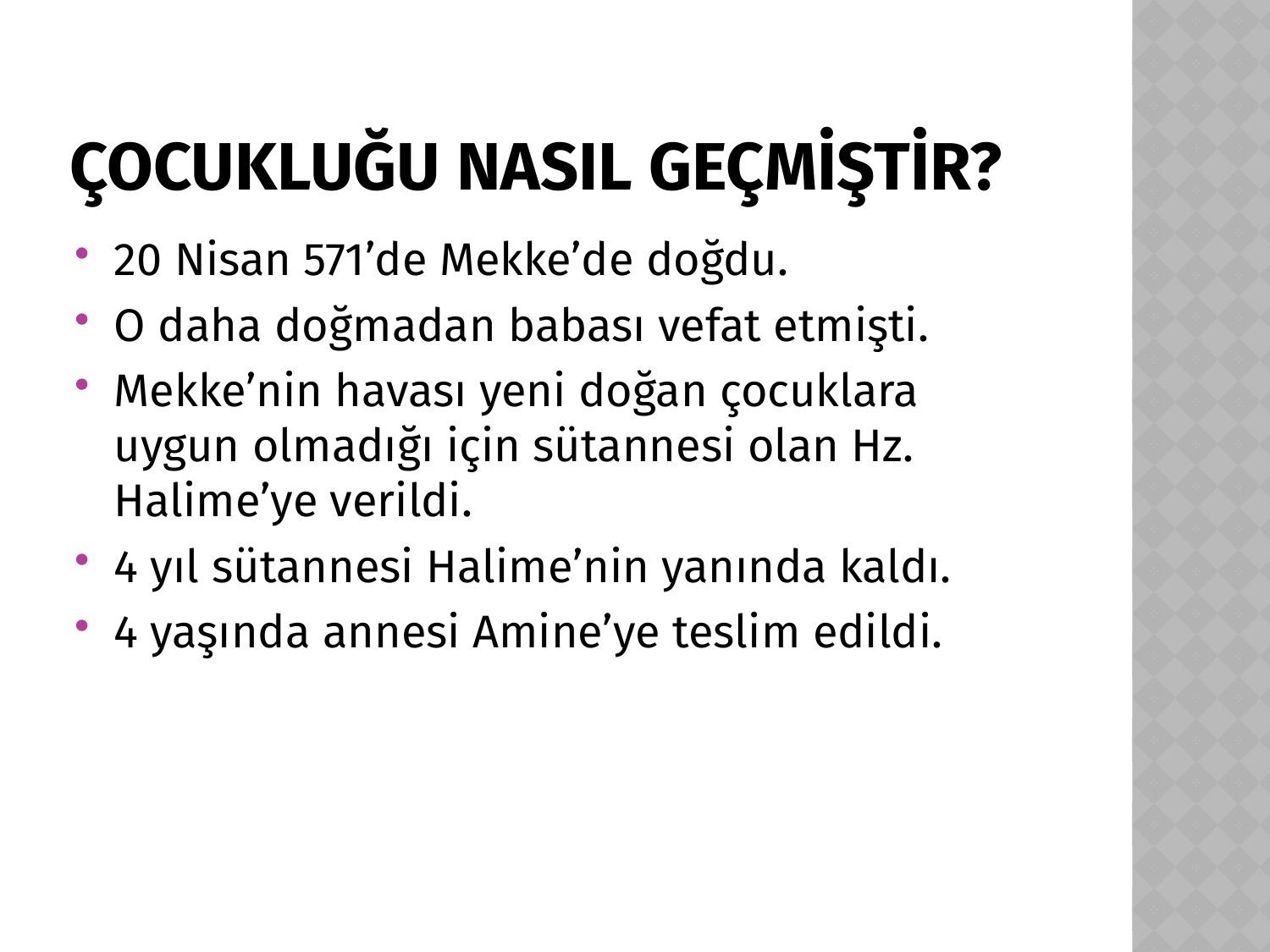

# Çocukluğu nasıl geçmiştir?
20 Nisan 571’de Mekke’de doğdu.
O daha doğmadan babası vefat etmişti.
Mekke’nin havası yeni doğan çocuklara uygun olmadığı için sütannesi olan Hz. Halime’ye verildi.
4 yıl sütannesi Halime’nin yanında kaldı.
4 yaşında annesi Amine’ye teslim edildi.